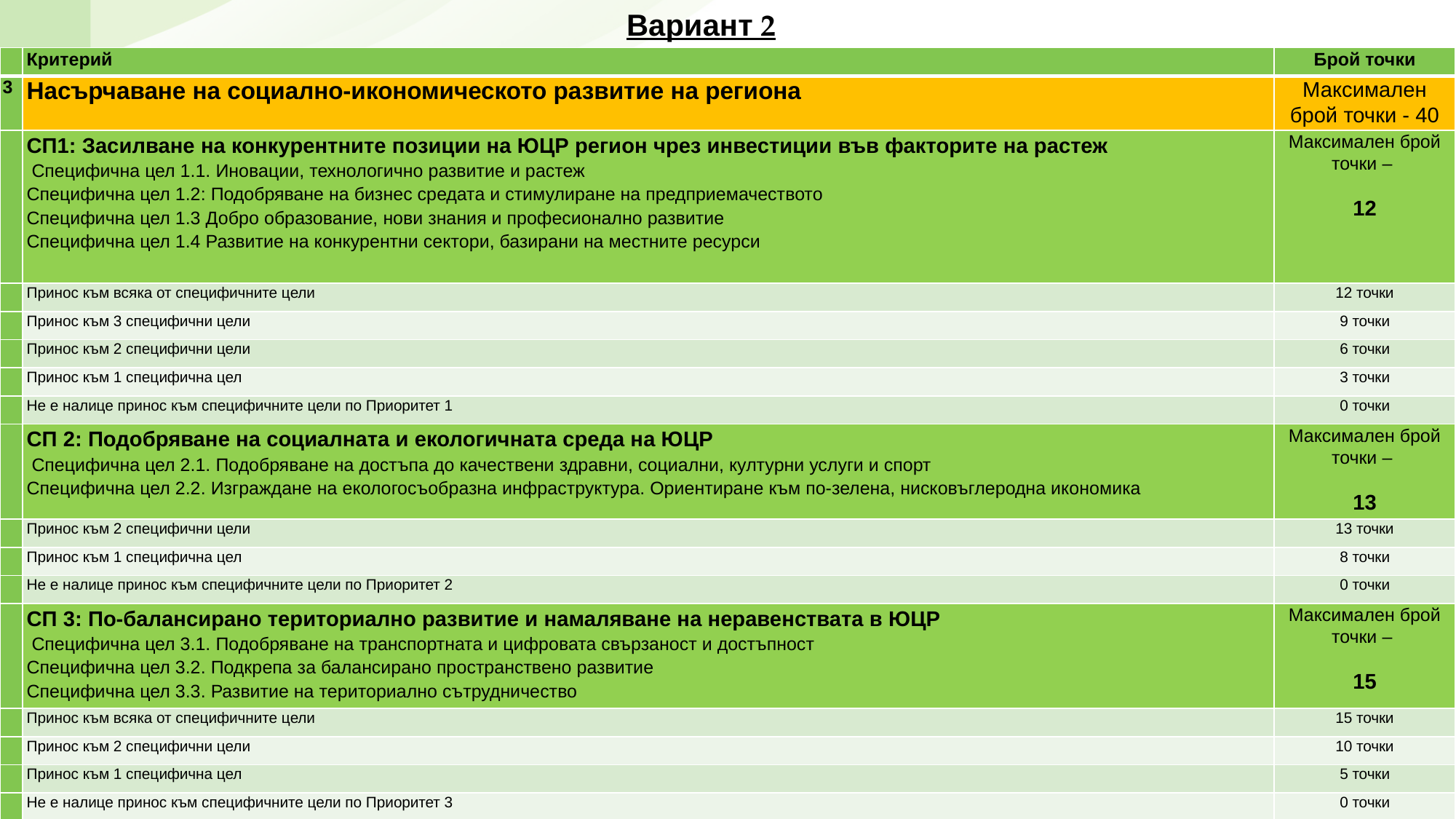

Вариант 2
|  | Критерий | Брой точки |
| --- | --- | --- |
| 3 | Насърчаване на социално-икономическото развитие на региона | Максимален брой точки - 40 |
|  | СП1: Засилване на конкурентните позиции на ЮЦР регион чрез инвестиции във факторите на растеж  Специфична цел 1.1. Иновации, технологично развитие и растеж Специфична цел 1.2: Подобряване на бизнес средата и стимулиране на предприемачеството Специфична цел 1.3 Добро образование, нови знания и професионално развитие Специфична цел 1.4 Развитие на конкурентни сектори, базирани на местните ресурси | Максимален брой точки – 12 |
|  | Принос към всяка от специфичните цели | 12 точки |
|  | Принос към 3 специфични цели | 9 точки |
|  | Принос към 2 специфични цели | 6 точки |
|  | Принос към 1 специфична цел | 3 точки |
|  | Не е налице принос към специфичните цели по Приоритет 1 | 0 точки |
|  | СП 2: Подобряване на социалната и екологичната среда на ЮЦР  Специфична цел 2.1. Подобряване на достъпа до качествени здравни, социални, културни услуги и спорт Специфична цел 2.2. Изграждане на екологосъобразна инфраструктура. Ориентиране към по-зелена, нисковъглеродна икономика | Максимален брой точки – 13 |
|  | Принос към 2 специфични цели | 13 точки |
|  | Принос към 1 специфична цел | 8 точки |
|  | Не е налице принос към специфичните цели по Приоритет 2 | 0 точки |
|  | СП 3: По-балансирано териториално развитие и намаляване на неравенствата в ЮЦР  Специфична цел 3.1. Подобряване на транспортната и цифровата свързаност и достъпност Специфична цел 3.2. Подкрепа за балансирано пространствено развитие Специфична цел 3.3. Развитие на териториално сътрудничество | Максимален брой точки – 15 |
|  | Принос към всяка от специфичните цели | 15 точки |
|  | Принос към 2 специфични цели | 10 точки |
|  | Принос към 1 специфична цел | 5 точки |
|  | Не е налице принос към специфичните цели по Приоритет 3 | 0 точки |